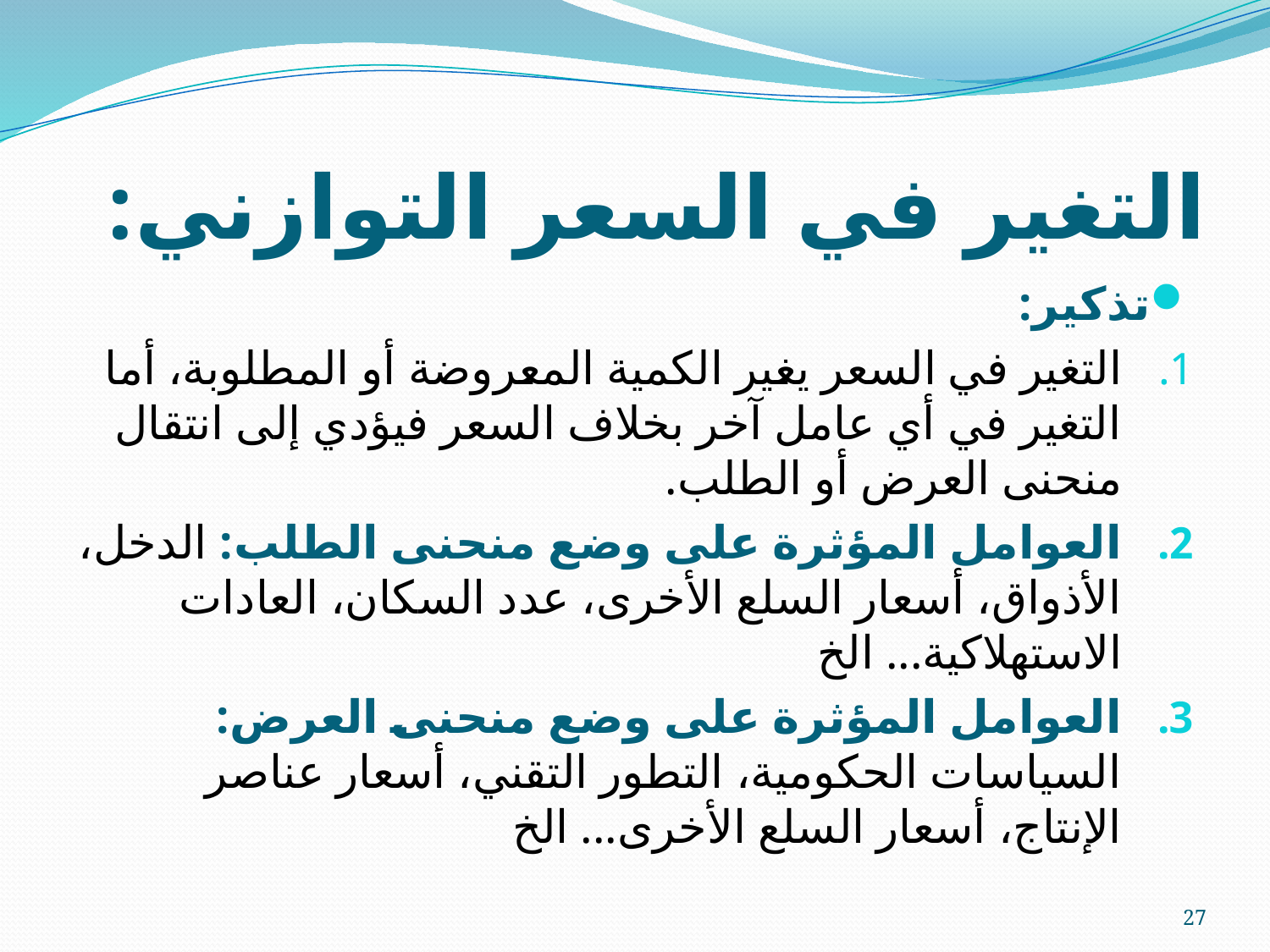

# التغير في السعر التوازني:
تذكير:
التغير في السعر يغير الكمية المعروضة أو المطلوبة، أما التغير في أي عامل آخر بخلاف السعر فيؤدي إلى انتقال منحنى العرض أو الطلب.
العوامل المؤثرة على وضع منحنى الطلب: الدخل، الأذواق، أسعار السلع الأخرى، عدد السكان، العادات الاستهلاكية... الخ
العوامل المؤثرة على وضع منحنى العرض: السياسات الحكومية، التطور التقني، أسعار عناصر الإنتاج، أسعار السلع الأخرى... الخ
27